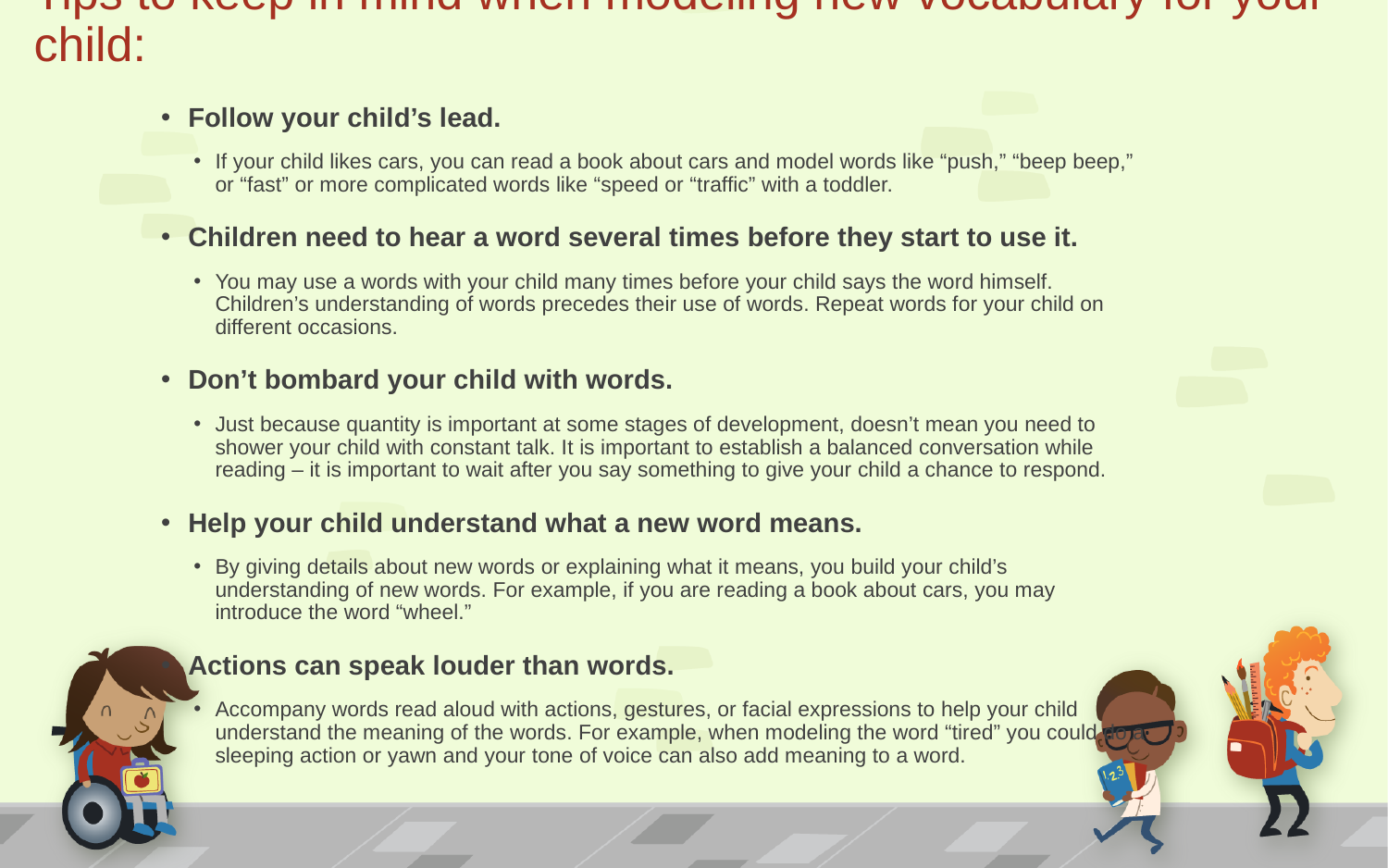

# Tips to keep in mind when modeling new vocabulary for your child:
Follow your child’s lead.
If your child likes cars, you can read a book about cars and model words like “push,” “beep beep,” or “fast” or more complicated words like “speed or “traffic” with a toddler.
Children need to hear a word several times before they start to use it.
You may use a words with your child many times before your child says the word himself. Children’s understanding of words precedes their use of words. Repeat words for your child on different occasions.
Don’t bombard your child with words.
Just because quantity is important at some stages of development, doesn’t mean you need to shower your child with constant talk. It is important to establish a balanced conversation while reading – it is important to wait after you say something to give your child a chance to respond.
Help your child understand what a new word means.
By giving details about new words or explaining what it means, you build your child’s understanding of new words. For example, if you are reading a book about cars, you may introduce the word “wheel.”
Actions can speak louder than words.
Accompany words read aloud with actions, gestures, or facial expressions to help your child understand the meaning of the words. For example, when modeling the word “tired” you could do a sleeping action or yawn and your tone of voice can also add meaning to a word.